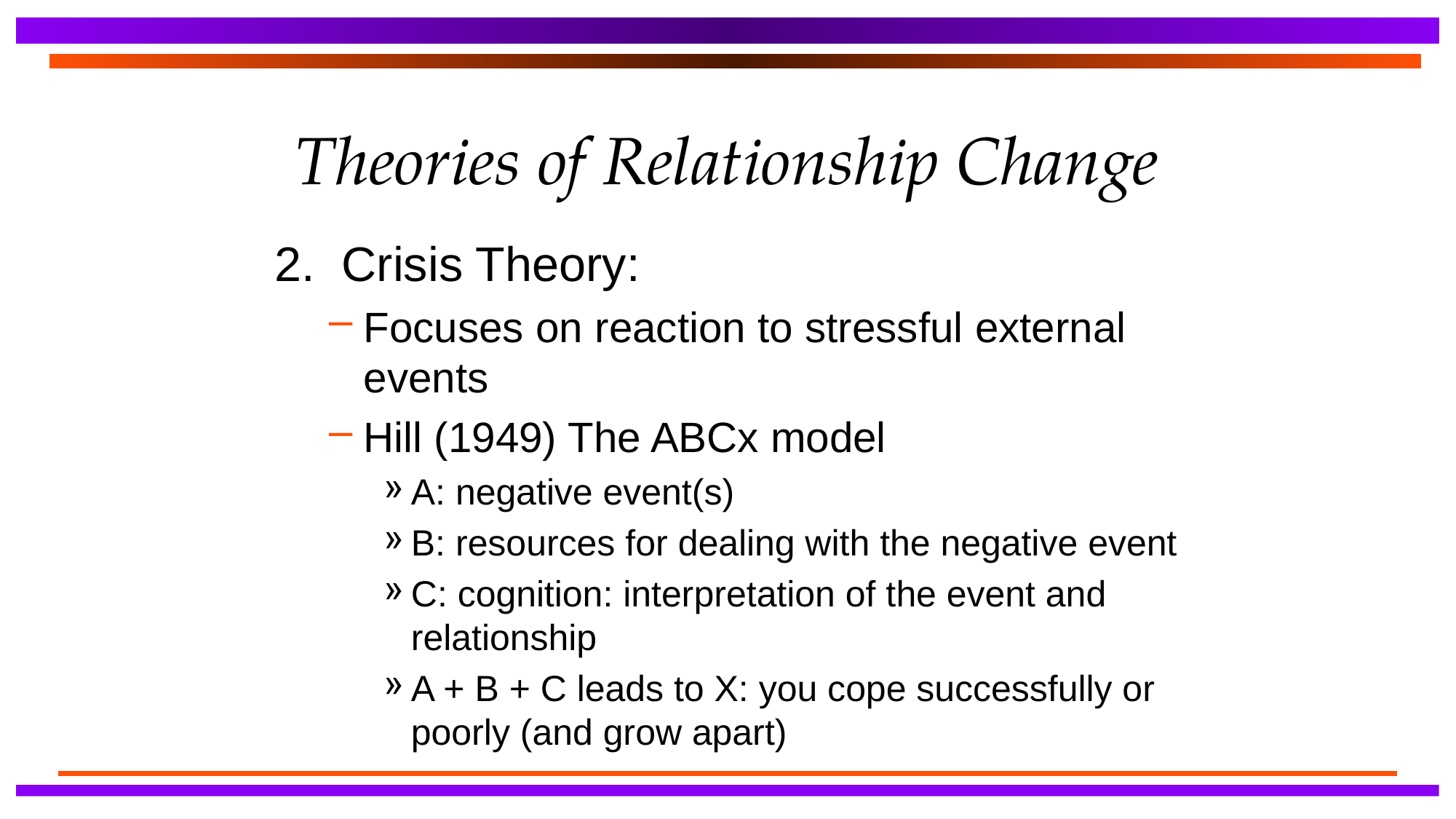

# Theories of Relationship Change
2.  Crisis Theory:
Focuses on reaction to stressful external events
Hill (1949) The ABCx model
A: negative event(s)
B: resources for dealing with the negative event
C: cognition: interpretation of the event and relationship
A + B + C leads to X: you cope successfully or poorly (and grow apart)